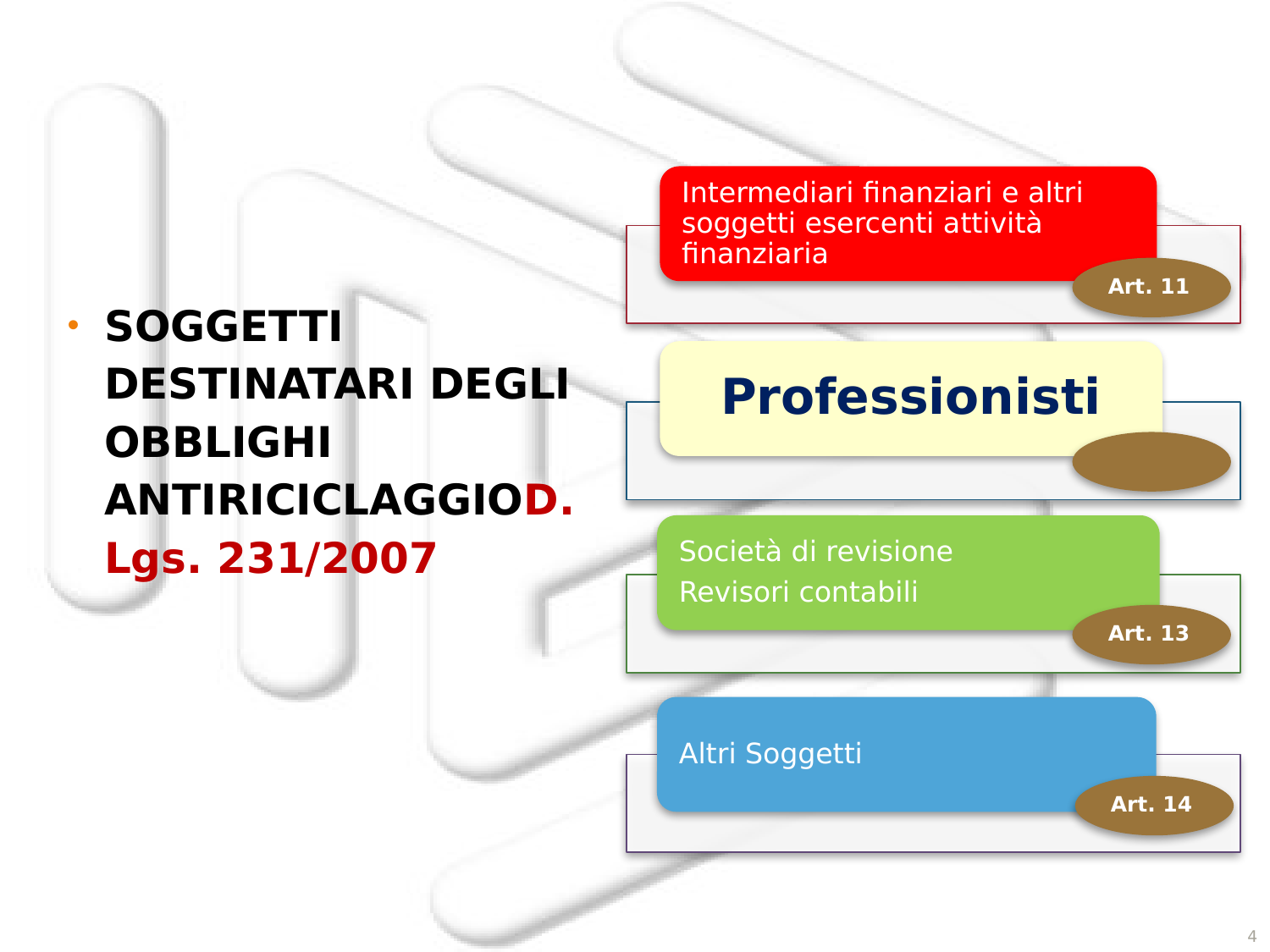

SOGGETTI DESTINATARI DEGLI OBBLIGHI ANTIRICICLAGGIOD.Lgs. 231/2007
Intermediari finanziari e altri soggetti esercenti attività finanziaria
Professionisti
Società di revisione
Revisori contabili
Altri Soggetti
Art. 11

Art. 12

Art. 13

Art. 14

4